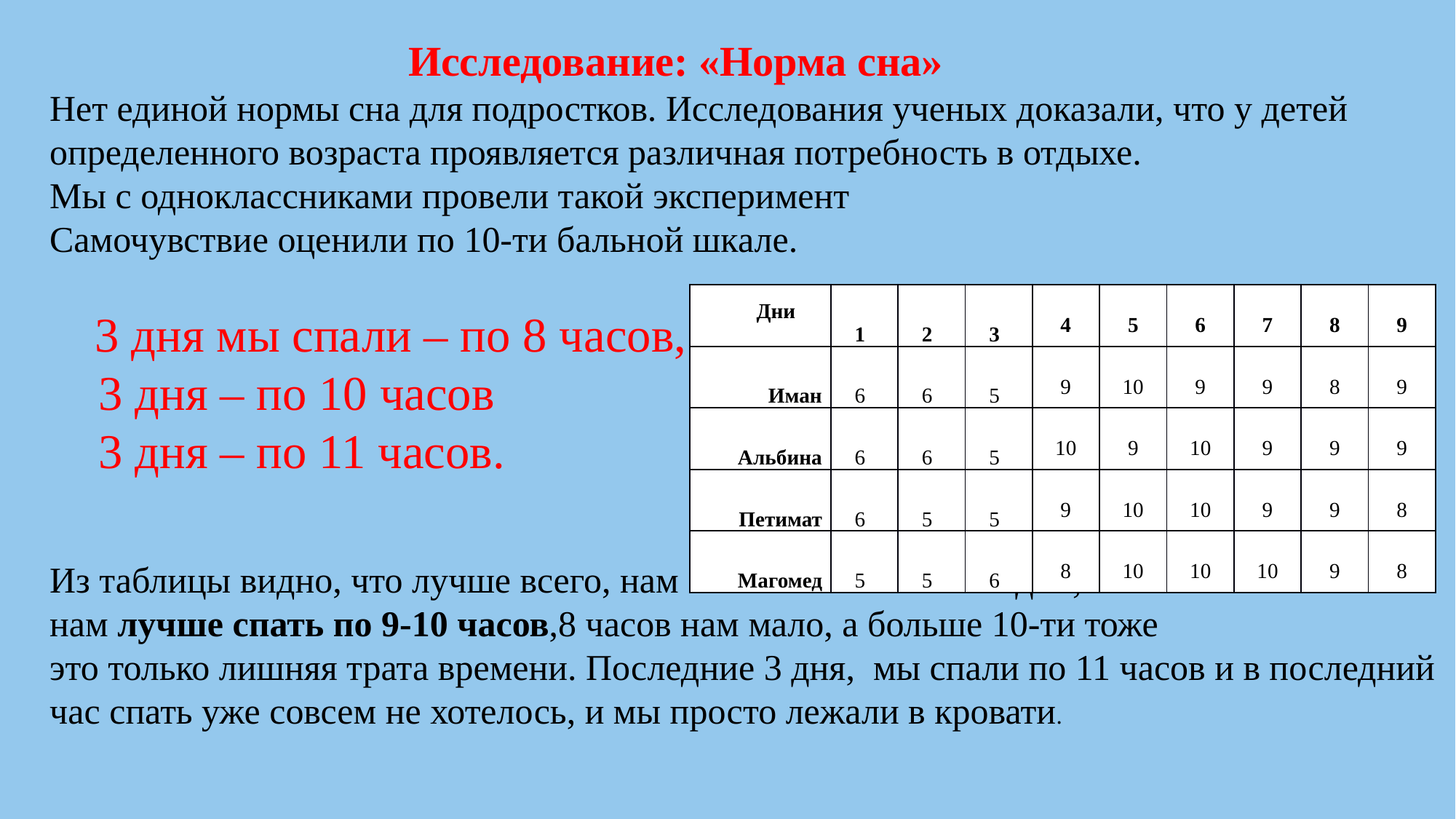

Исследование: «Норма сна»
Нет единой нормы сна для подростков. Исследования ученых доказали, что у детей определенного возраста проявляется различная потребность в отдыхе.
Мы с одноклассниками провели такой эксперимент
Самочувствие оценили по 10-ти бальной шкале.

     3 дня мы спали – по 8 часов,
    3 дня – по 10 часов
    3 дня – по 11 часов.

| Дни | 1 | 2 | 3 | 4 | 5 | 6 | 7 | 8 | 9 |
| --- | --- | --- | --- | --- | --- | --- | --- | --- | --- |
| Иман | 6 | 6 | 5 | 9 | 10 | 9 | 9 | 8 | 9 |
| Альбина | 6 | 6 | 5 | 10 | 9 | 10 | 9 | 9 | 9 |
| Петимат | 6 | 5 | 5 | 9 | 10 | 10 | 9 | 9 | 8 |
| Магомед | 5 | 5 | 6 | 8 | 10 | 10 | 10 | 9 | 8 |

Из таблицы видно, что лучше всего, нам было с 4-ого по 6-ой дни, то есть
нам лучше спать по 9-10 часов,8 часов нам мало, а больше 10-ти тоже
это только лишняя трата времени. Последние 3 дня,  мы спали по 11 часов и в последний час спать уже совсем не хотелось, и мы просто лежали в кровати.